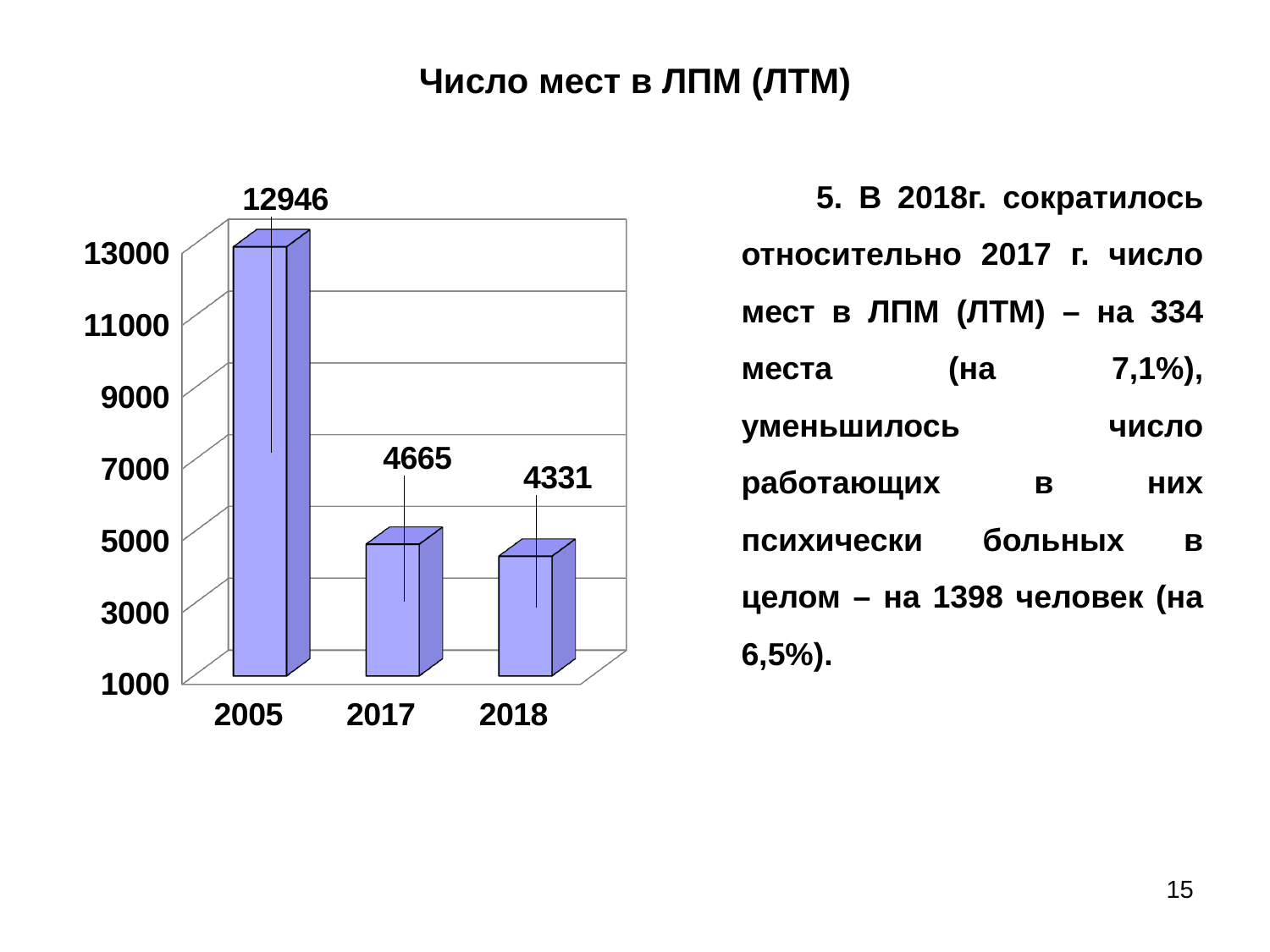

# Число мест в ЛПМ (ЛТМ)
5. В 2018г. сократилось относительно 2017 г. число мест в ЛПМ (ЛТМ) – на 334 места (на 7,1%), уменьшилось число работающих в них психически больных в целом – на 1398 человек (на 6,5%).

[unsupported chart]

15